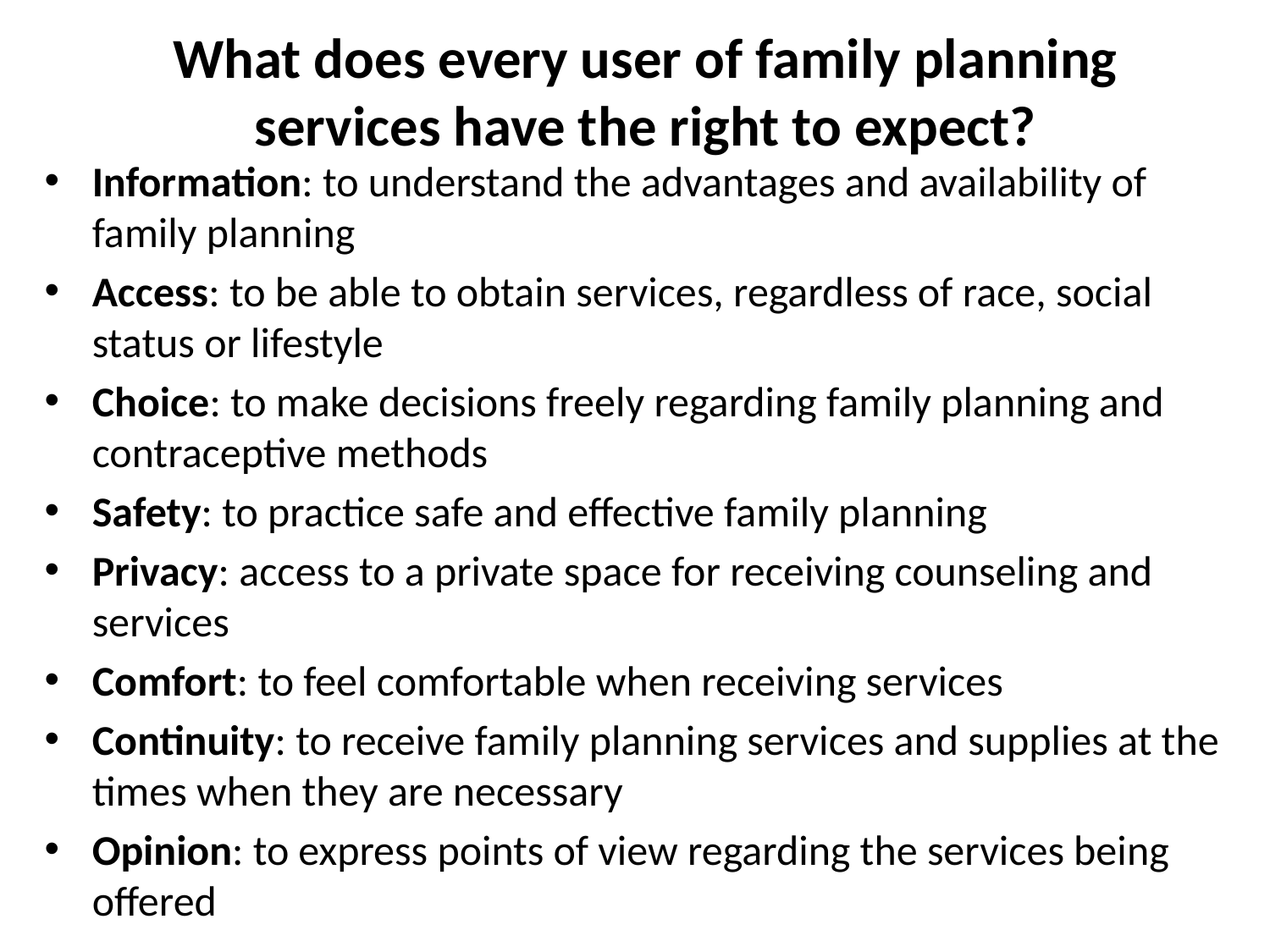

# What does every user of family planning services have the right to expect?
Information: to understand the advantages and availability of family planning
Access: to be able to obtain services, regardless of race, social status or lifestyle
Choice: to make decisions freely regarding family planning and contraceptive methods
Safety: to practice safe and effective family planning
Privacy: access to a private space for receiving counseling and services
Comfort: to feel comfortable when receiving services
Continuity: to receive family planning services and supplies at the times when they are necessary
Opinion: to express points of view regarding the services being offered